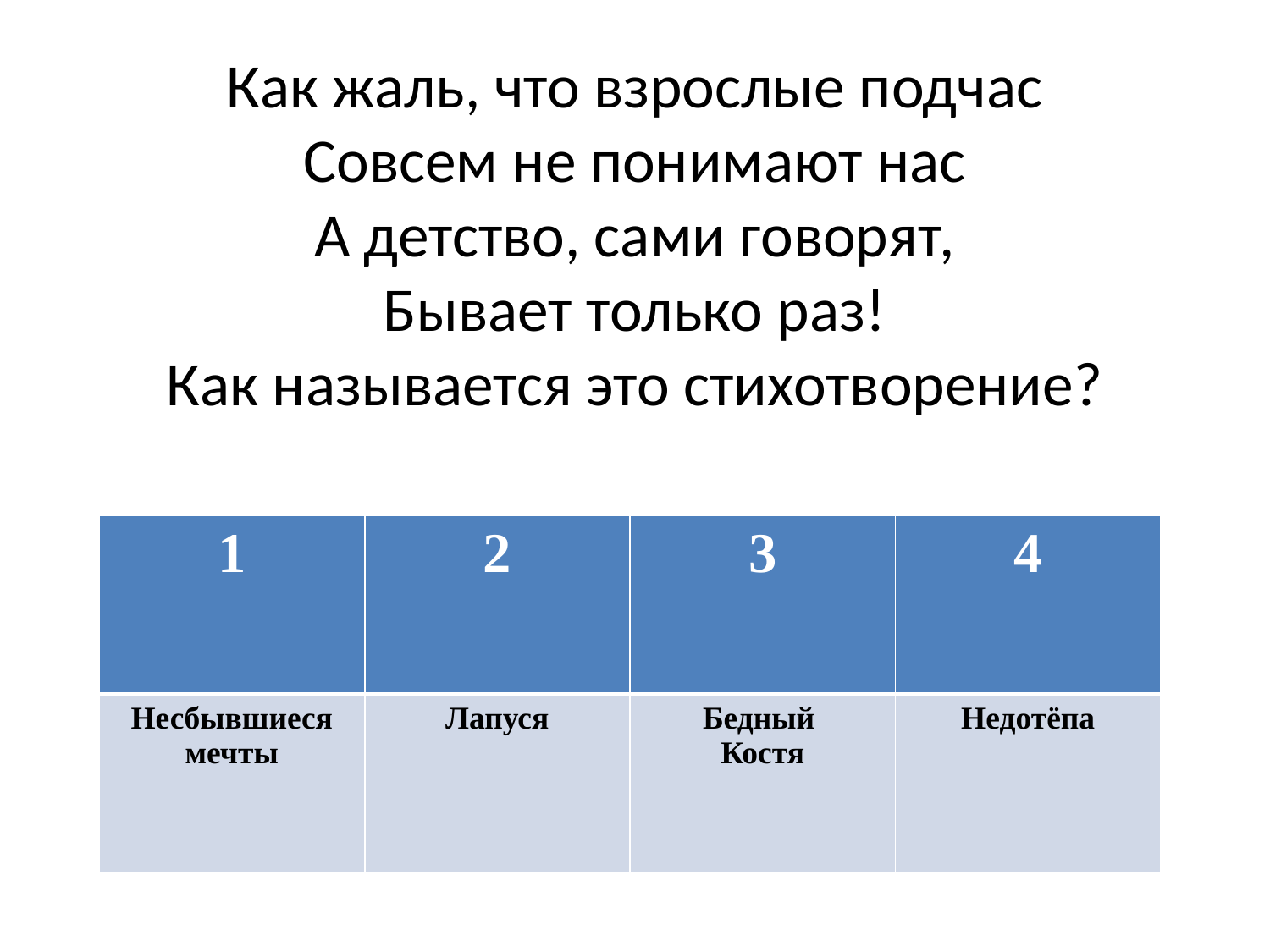

# Как жаль, что взрослые подчас Совсем не понимают нас А детство, сами говорят, Бывает только раз! Как называется это стихотворение?
| 1 | 2 | 3 | 4 |
| --- | --- | --- | --- |
| Несбывшиеся мечты | Лапуся | Бедный Костя | Недотёпа |